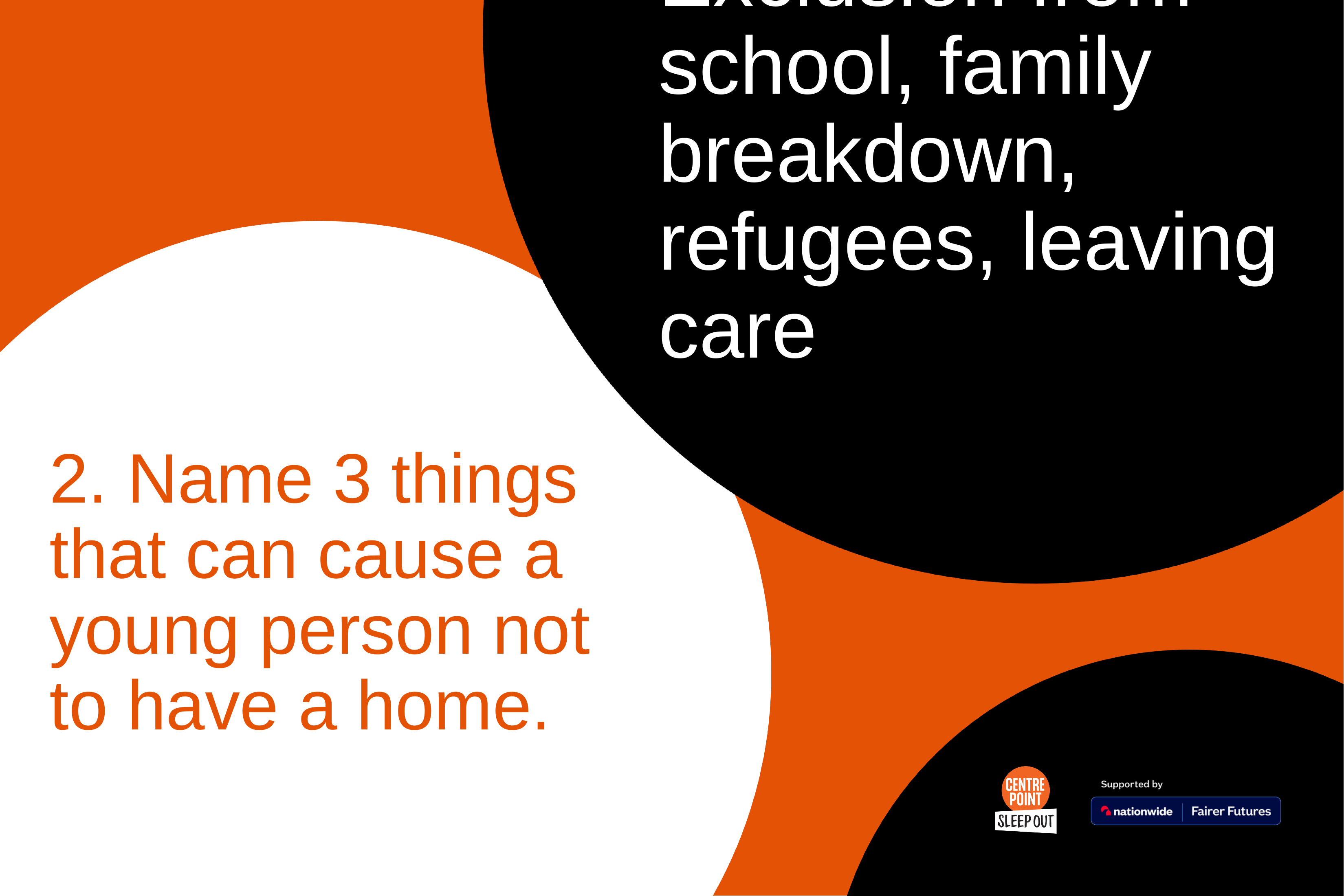

Exclusion from school, family breakdown, refugees, leaving care
# 2. Name 3 things that can cause a young person not to have a home.